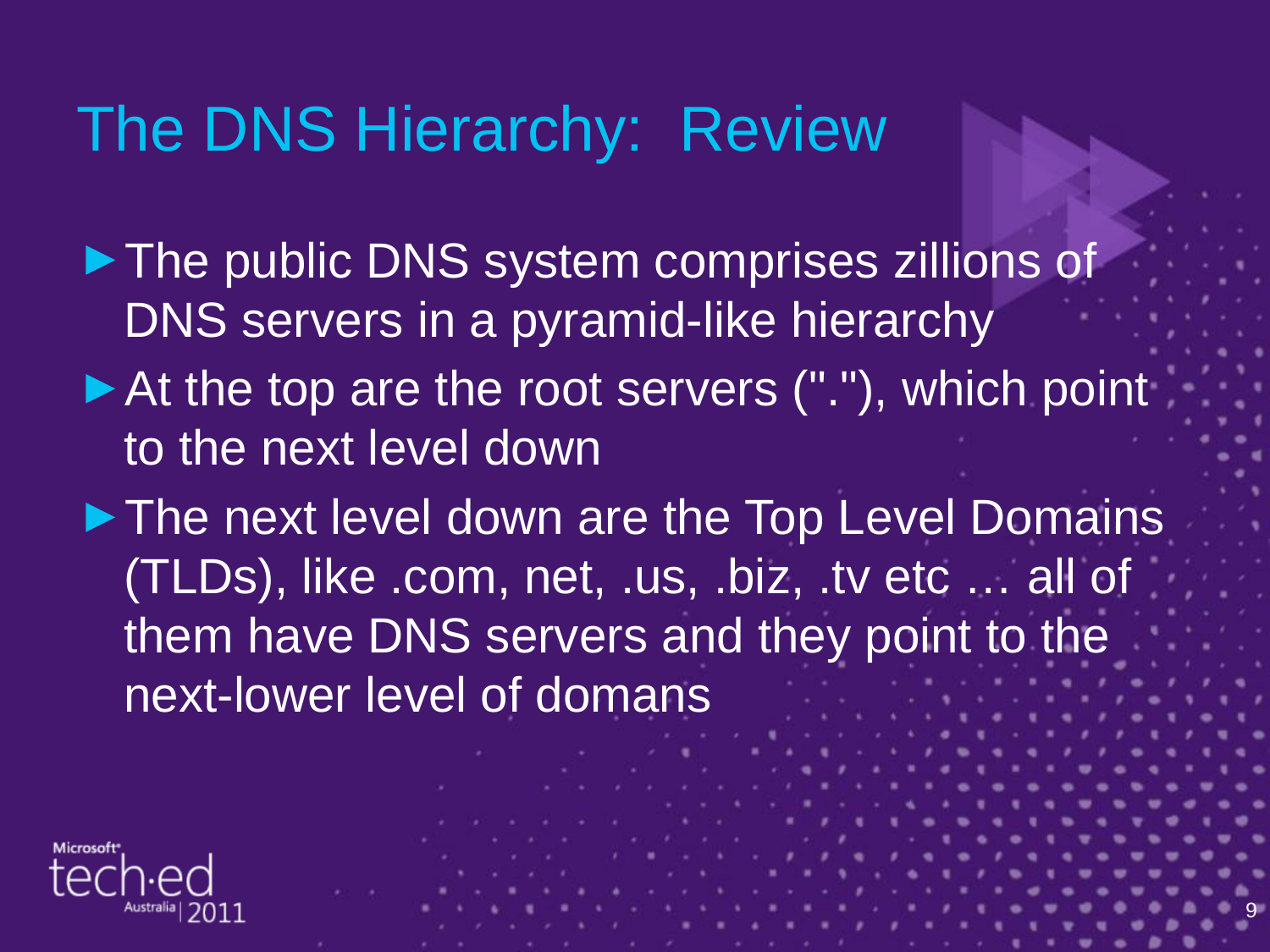

# The DNS Hierarchy:  Review
The public DNS system comprises zillions of DNS servers in a pyramid-like hierarchy
At the top are the root servers ("."), which point to the next level down
The next level down are the Top Level Domains (TLDs), like .com, net, .us, .biz, .tv etc … all of them have DNS servers and they point to the next-lower level of domans
9